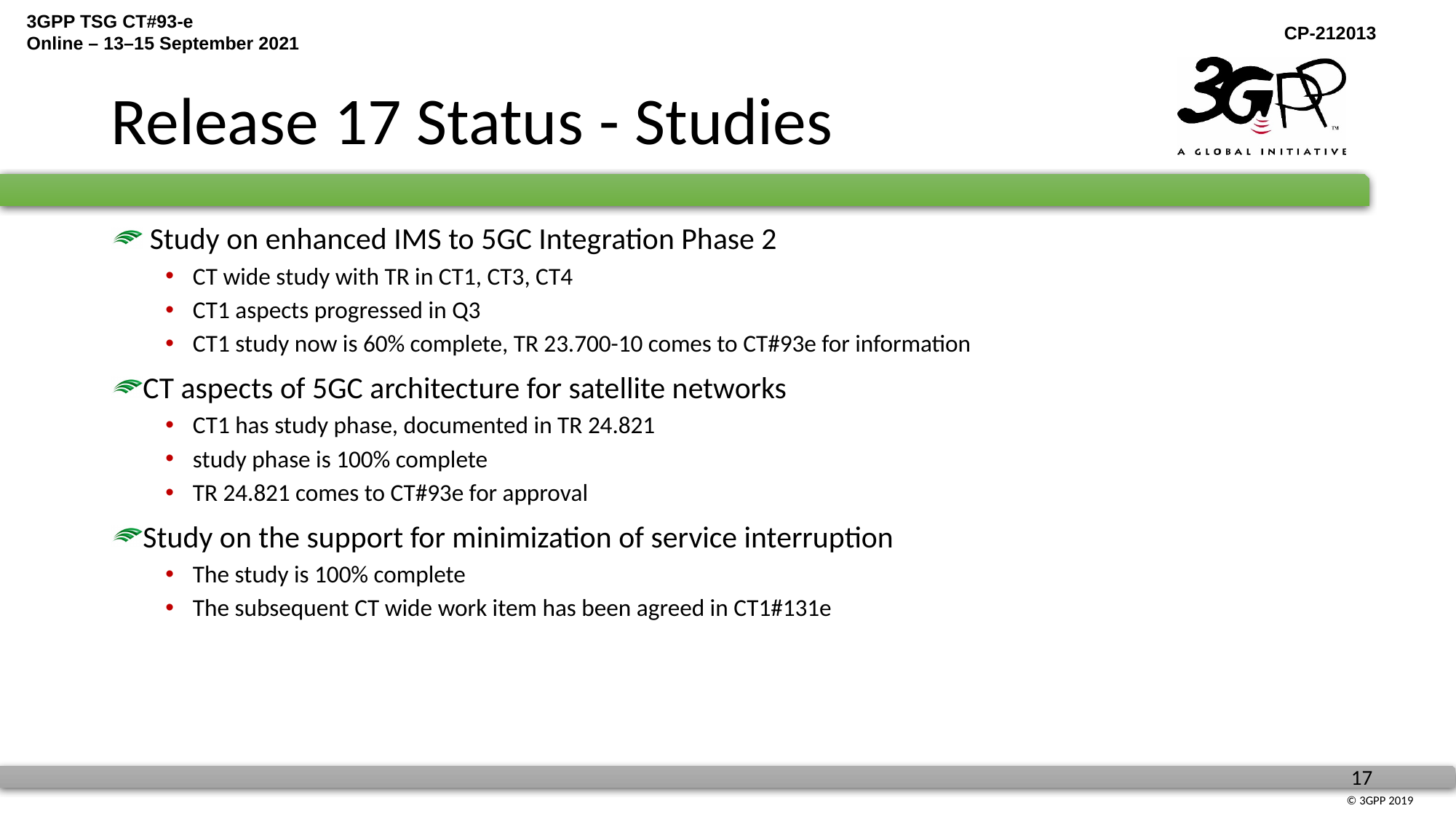

# Release 17 Status - Studies
 Study on enhanced IMS to 5GC Integration Phase 2
CT wide study with TR in CT1, CT3, CT4
CT1 aspects progressed in Q3
CT1 study now is 60% complete, TR 23.700-10 comes to CT#93e for information
CT aspects of 5GC architecture for satellite networks
CT1 has study phase, documented in TR 24.821
study phase is 100% complete
TR 24.821 comes to CT#93e for approval
Study on the support for minimization of service interruption
The study is 100% complete
The subsequent CT wide work item has been agreed in CT1#131e